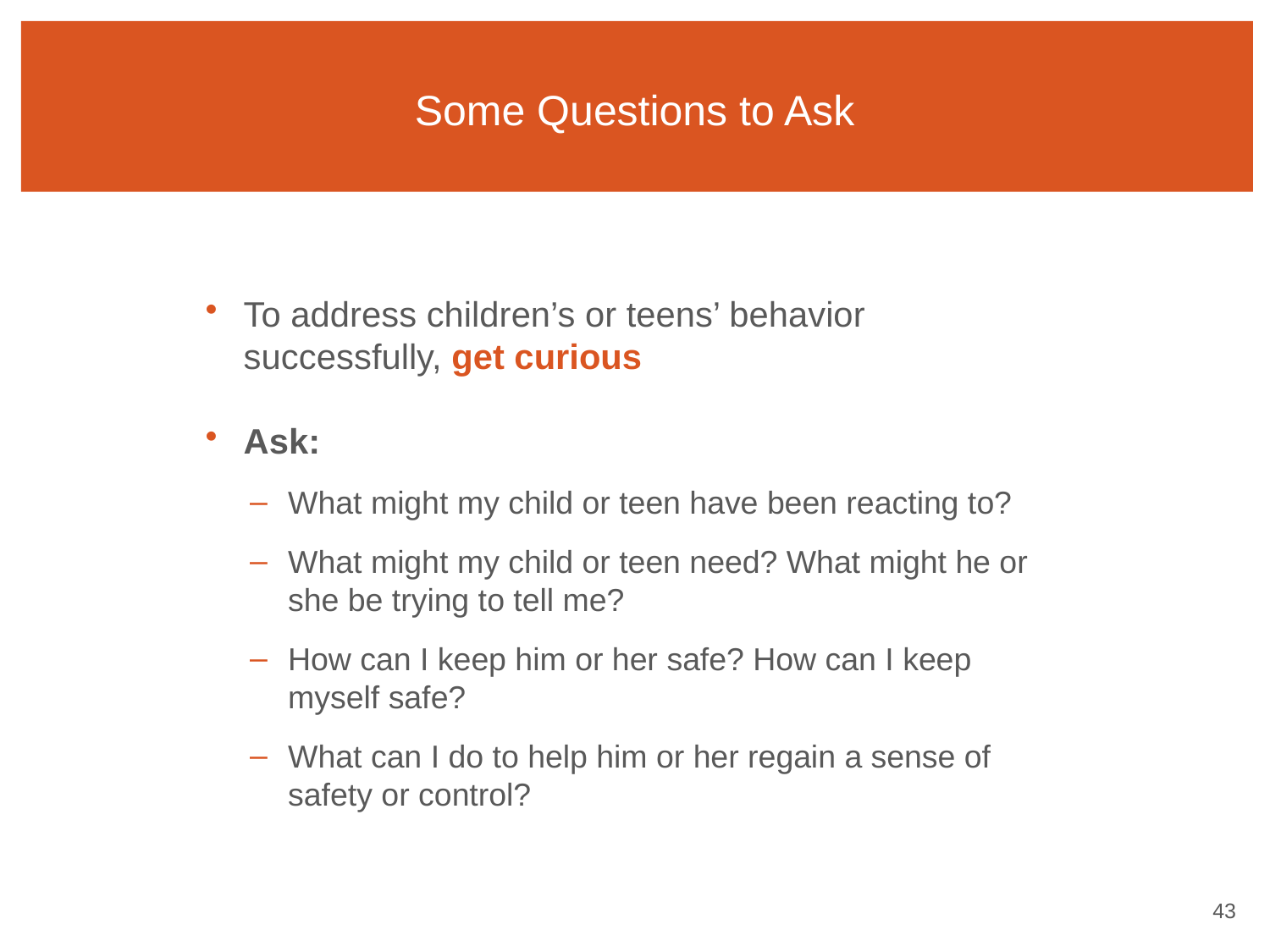

# Some Questions to Ask
To address children’s or teens’ behavior successfully, get curious
Ask:
What might my child or teen have been reacting to?
What might my child or teen need? What might he or she be trying to tell me?
How can I keep him or her safe? How can I keep myself safe?
What can I do to help him or her regain a sense of safety or control?

43